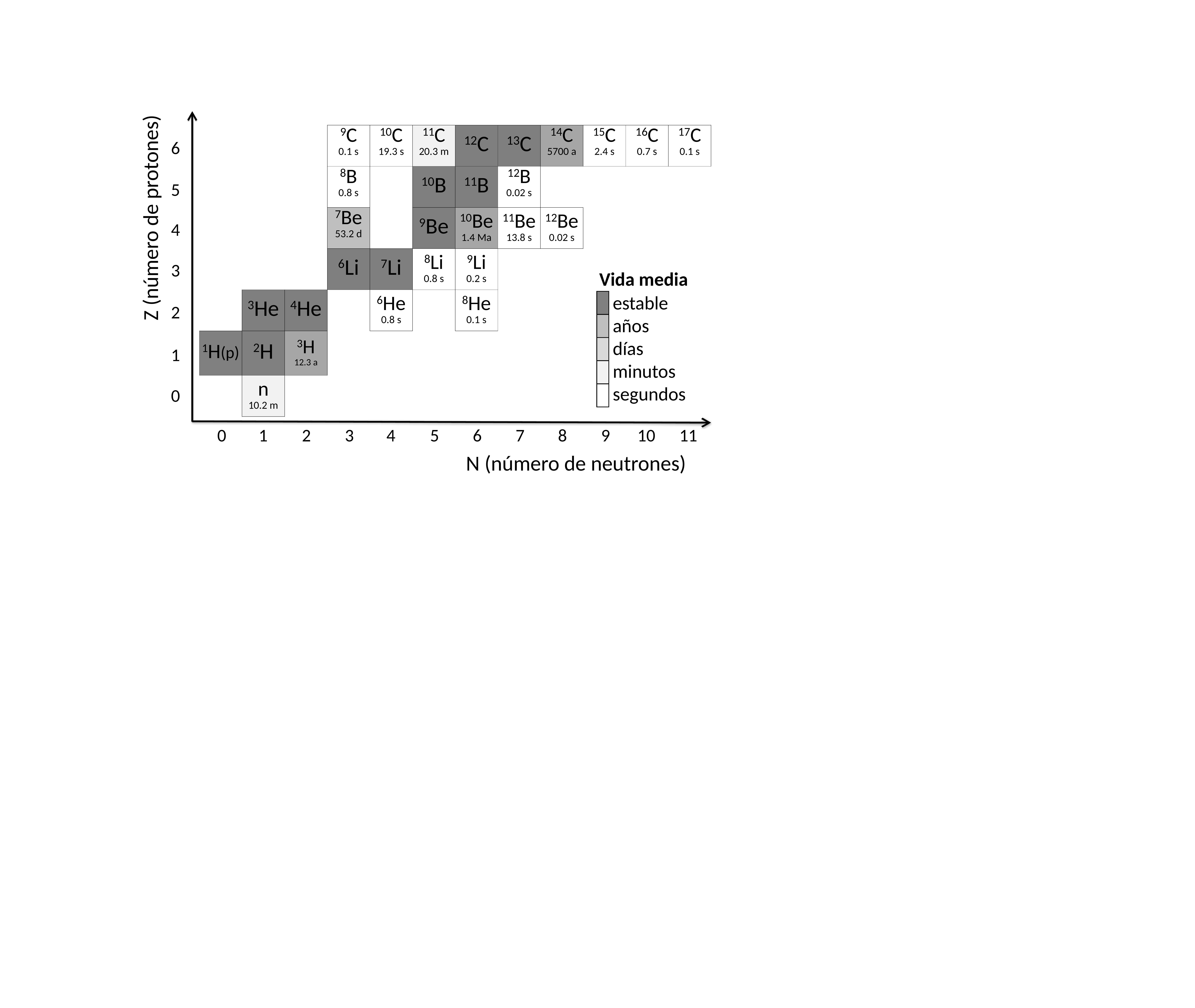

Z (número de protones)
0
2
4
6
8
10
N (número de neutrones)
|  |  |  | 9C 0.1 s | 10C 19.3 s | 11C 20.3 m | 12C | 13C | 14C 5700 a | 15C 2.4 s | 16C 0.7 s | 17C 0.1 s |
| --- | --- | --- | --- | --- | --- | --- | --- | --- | --- | --- | --- |
|  |  |  | 8B 0.8 s |  | 10B | 11B | 12B 0.02 s |  |  |  |  |
|  |  |  | 7Be 53.2 d |  | 9Be | 10Be 1.4 Ma | 11Be 13.8 s | 12Be 0.02 s |  |  |  |
|  |  |  | 6Li | 7Li | 8Li 0.8 s | 9Li 0.2 s |  |  |  |  |  |
|  | 3He | 4He |  | 6He 0.8 s |  | 8He 0.1 s |  |  |  |  |  |
| 1H(p) | 2H | 3H 12.3 a |  |  |  |  |  |  |  |  |  |
|  | n 10.2 m |  |  |  |  |  |  |  |  |  |  |
5
3
2
4
0
6
1
Vida media
estable
años
días
minutos
segundos
|  |
| --- |
|  |
|  |
|  |
|  |
1
3
5
7
9
11